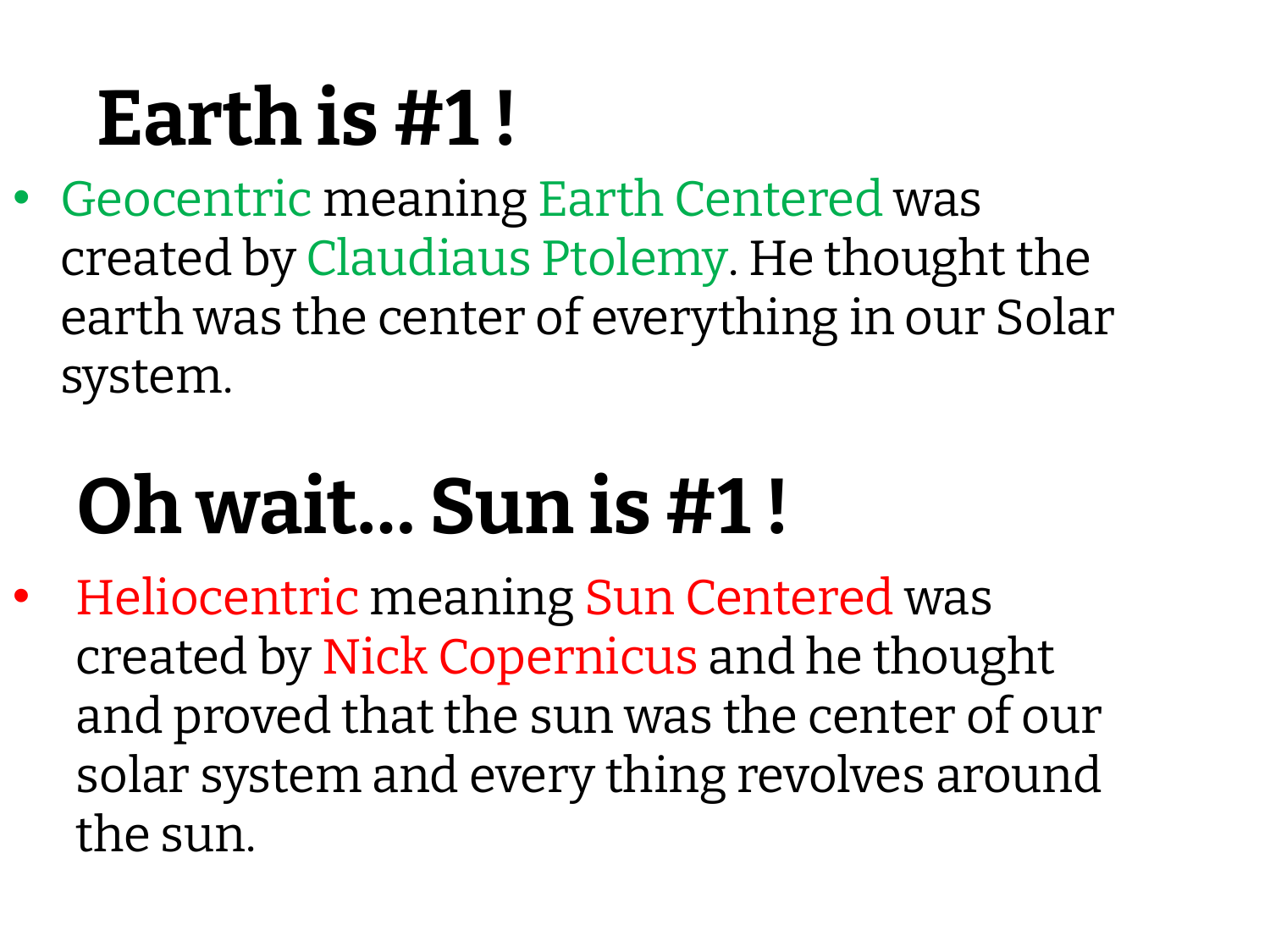

# Earth is #1 !
Geocentric meaning Earth Centered was created by Claudiaus Ptolemy. He thought the earth was the center of everything in our Solar system.
Oh wait… Sun is #1 !
Heliocentric meaning Sun Centered was created by Nick Copernicus and he thought and proved that the sun was the center of our solar system and every thing revolves around the sun.